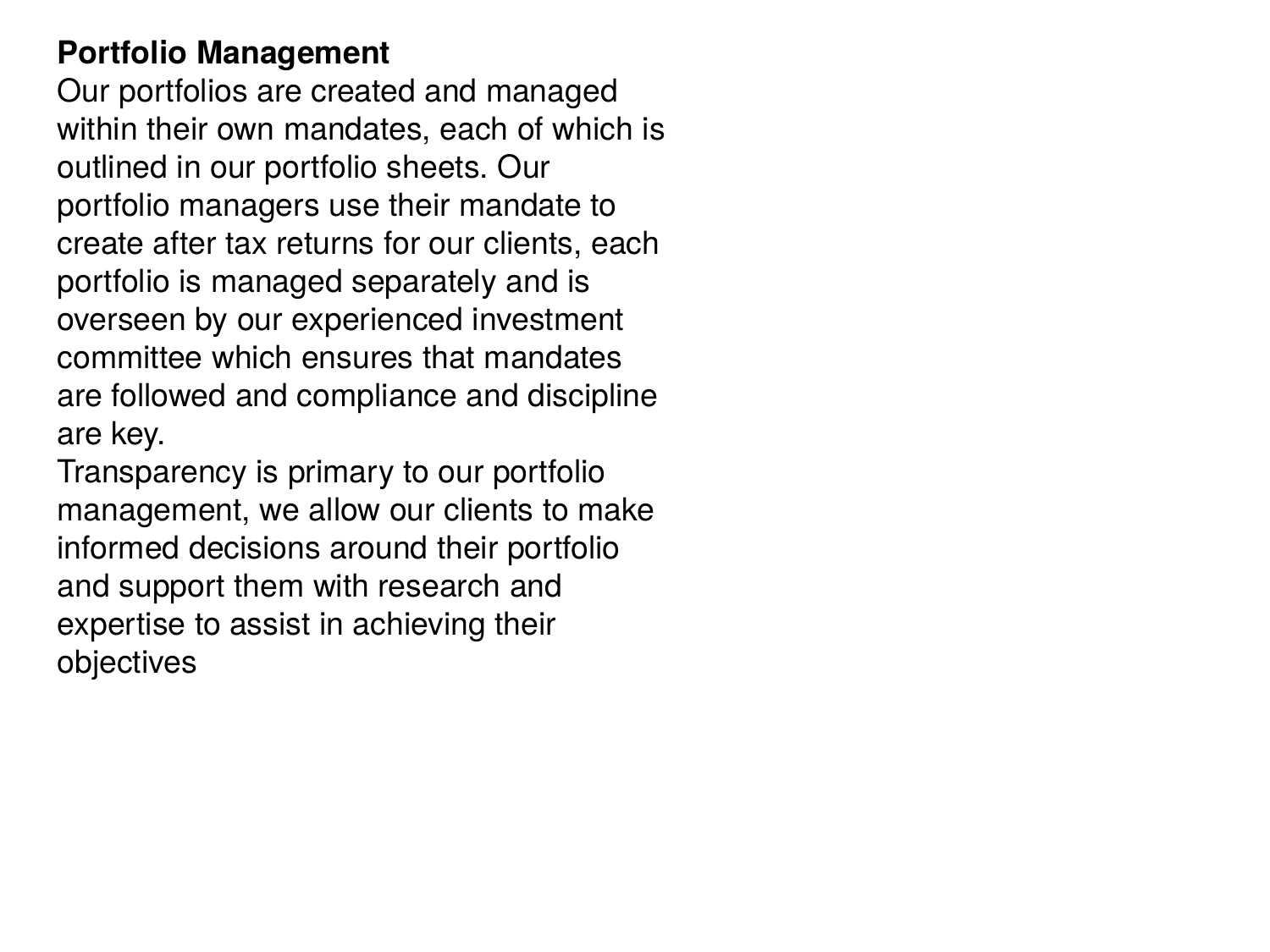

Portfolio Management
Our portfolios are created and managed within their own mandates, each of which is outlined in our portfolio sheets. Our portfolio managers use their mandate to create after tax returns for our clients, each portfolio is managed separately and is overseen by our experienced investment committee which ensures that mandates are followed and compliance and discipline are key.
Transparency is primary to our portfolio management, we allow our clients to make informed decisions around their portfolio and support them with research and expertise to assist in achieving their objectives
“Providing comprehensive, innovative and pro-active research, advice, and investment management services”